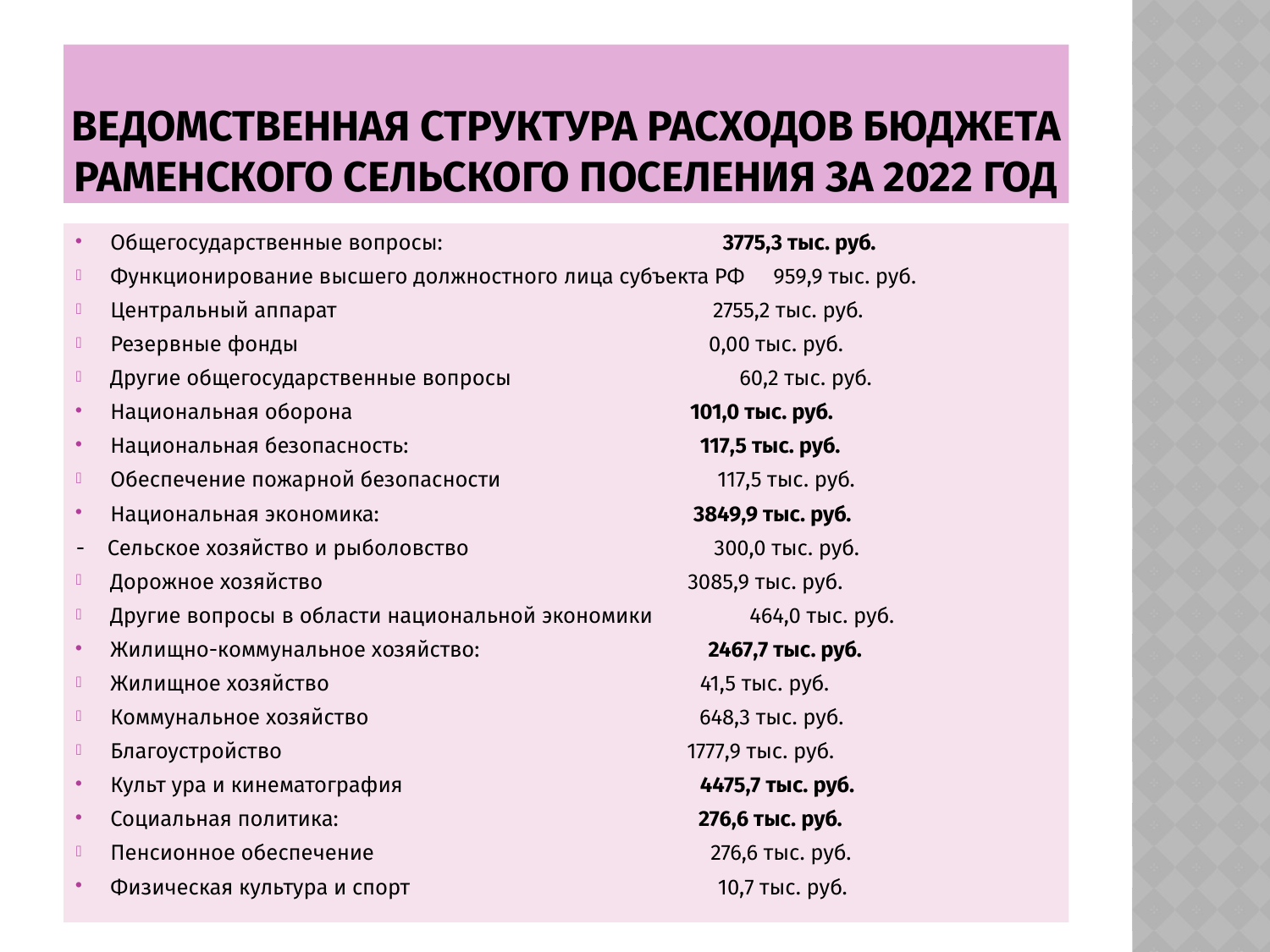

# Ведомственная структура расходов бюджета Раменского сельского поселения за 2022 год
Общегосударственные вопросы:                                                 3775,3 тыс. руб.
Функционирование высшего должностного лица субъекта РФ     959,9 тыс. руб.
Центральный аппарат                                                                  2755,2 тыс. руб.
Резервные фонды                                                                        0,00 тыс. руб.
Другие общегосударственные вопросы                                        60,2 тыс. руб.
Национальная оборона                                                           101,0 тыс. руб.
Национальная безопасность:                                                   117,5 тыс. руб.
Обеспечение пожарной безопасности                                      117,5 тыс. руб.
Национальная экономика:                                                       3849,9 тыс. руб.
-    Сельское хозяйство и рыболовство                                           300,0 тыс. руб.
Дорожное хозяйство                                                                3085,9 тыс. руб.
Другие вопросы в области национальной экономики                 464,0 тыс. руб.
Жилищно-коммунальное хозяйство:                                        2467,7 тыс. руб.
Жилищное хозяйство                                                                 41,5 тыс. руб.
Коммунальное хозяйство                                                          648,3 тыс. руб.
Благоустройство                                                                       1777,9 тыс. руб.
Культ ура и кинематография                                                    4475,7 тыс. руб.
Социальная политика:                                                               276,6 тыс. руб.
Пенсионное обеспечение                                                           276,6 тыс. руб.
Физическая культура и спорт                                                      10,7 тыс. руб.